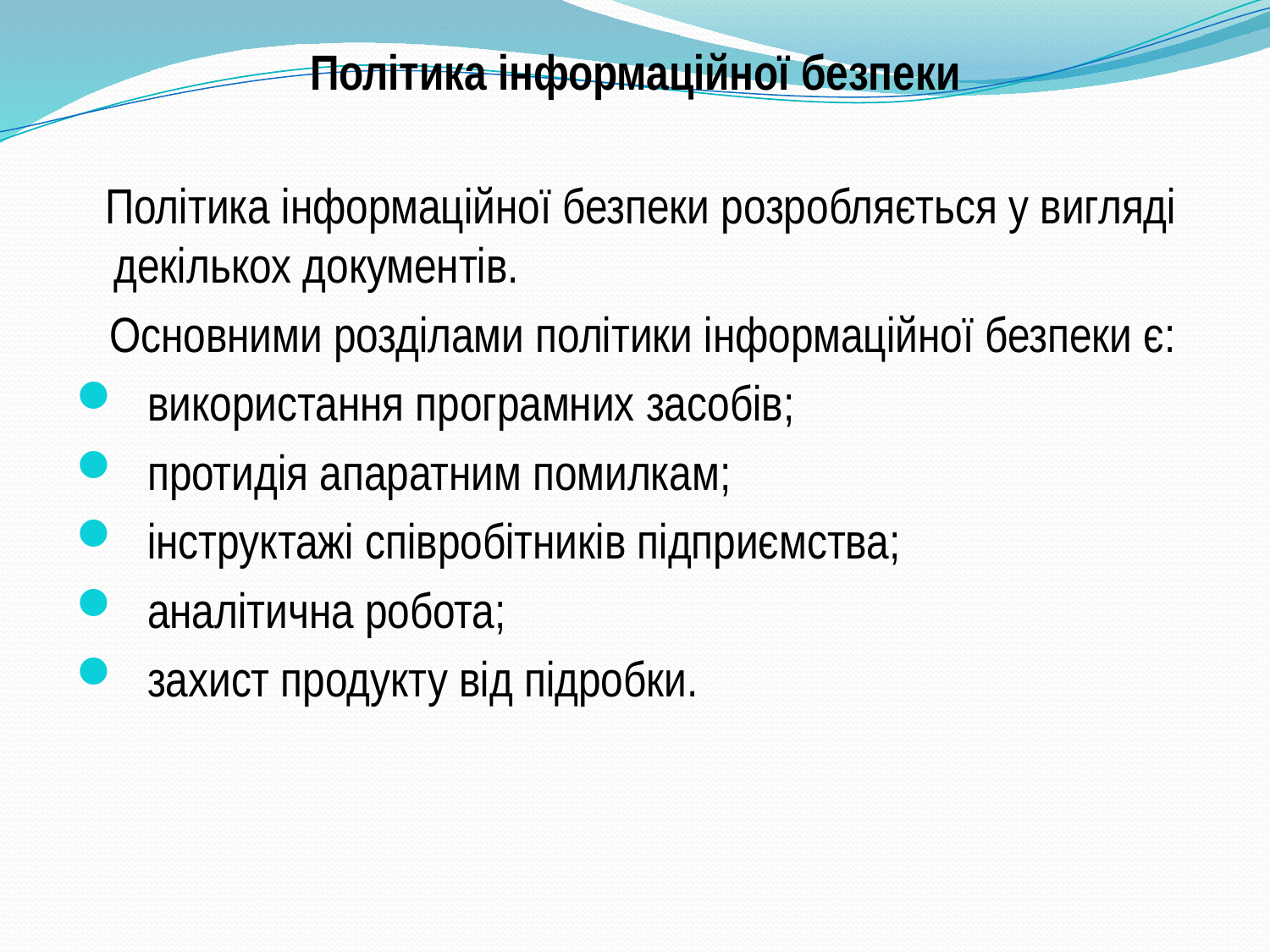

# Політика інформаційної безпеки
   Політика інформаційної безпеки розробляється у вигляді декількох документів.
   Основними розділами політики інформаційної безпеки є:
використання програмних засобів;
протидія апаратним помилкам;
інструктажі співробітників підприємства;
аналітична робота;
захист продукту від підробки.